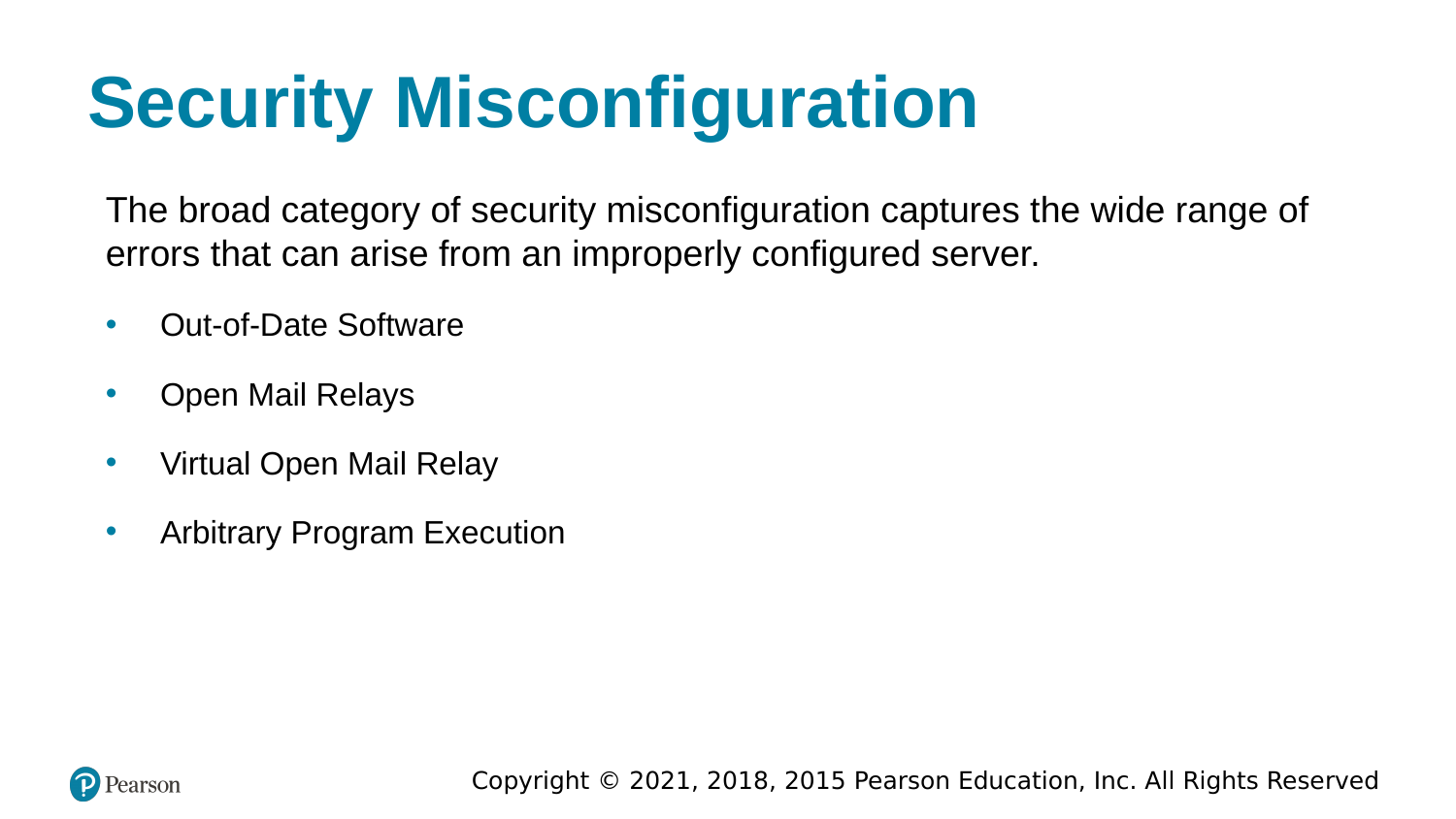

# Security Misconfiguration
The broad category of security misconfiguration captures the wide range of errors that can arise from an improperly configured server.
Out-of-Date Software
Open Mail Relays
Virtual Open Mail Relay
Arbitrary Program Execution